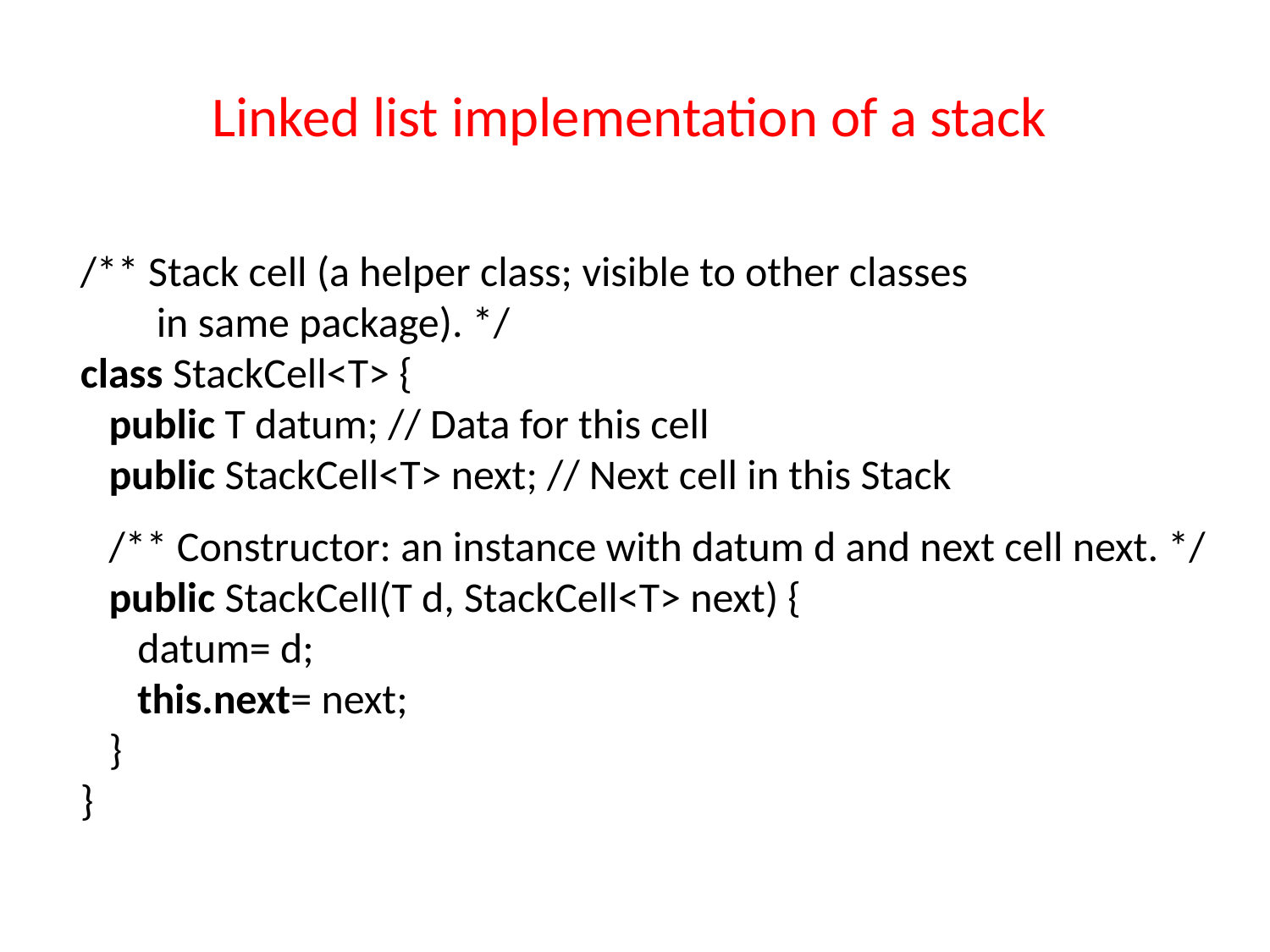

Linked list implementation of a stack
/** Stack cell (a helper class; visible to other classes
        in same package). */
class StackCell<T> {
   public T datum; // Data for this cell
   public StackCell<T> next; // Next cell in this Stack
   /** Constructor: an instance with datum d and next cell next. */
   public StackCell(T d, StackCell<T> next) {
      datum= d;
      this.next= next;
   }
}